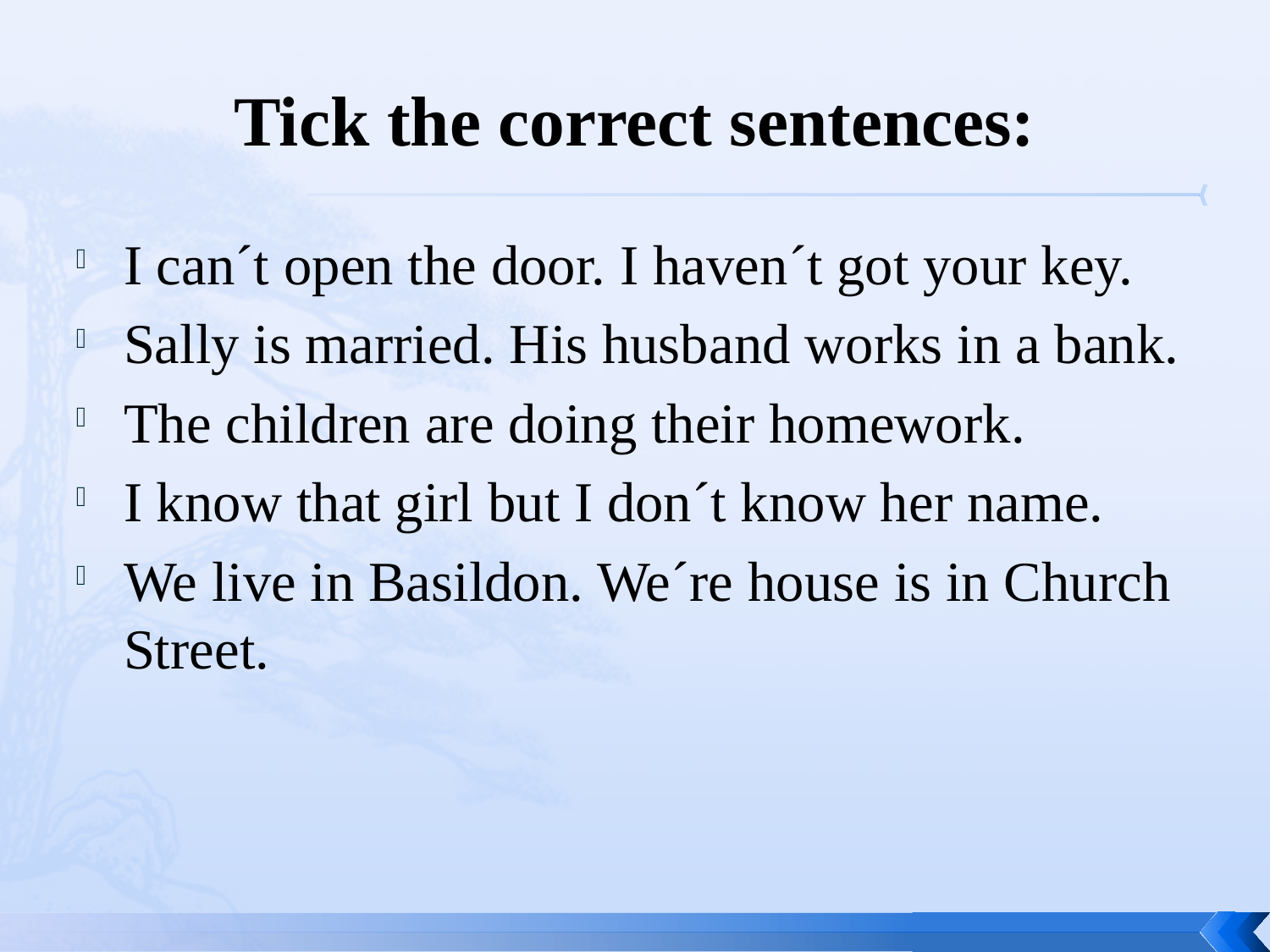

# Tick the correct sentences:
I can´t open the door. I haven´t got your key.
Sally is married. His husband works in a bank.
The children are doing their homework.
I know that girl but I don´t know her name.
We live in Basildon. We´re house is in Church Street.